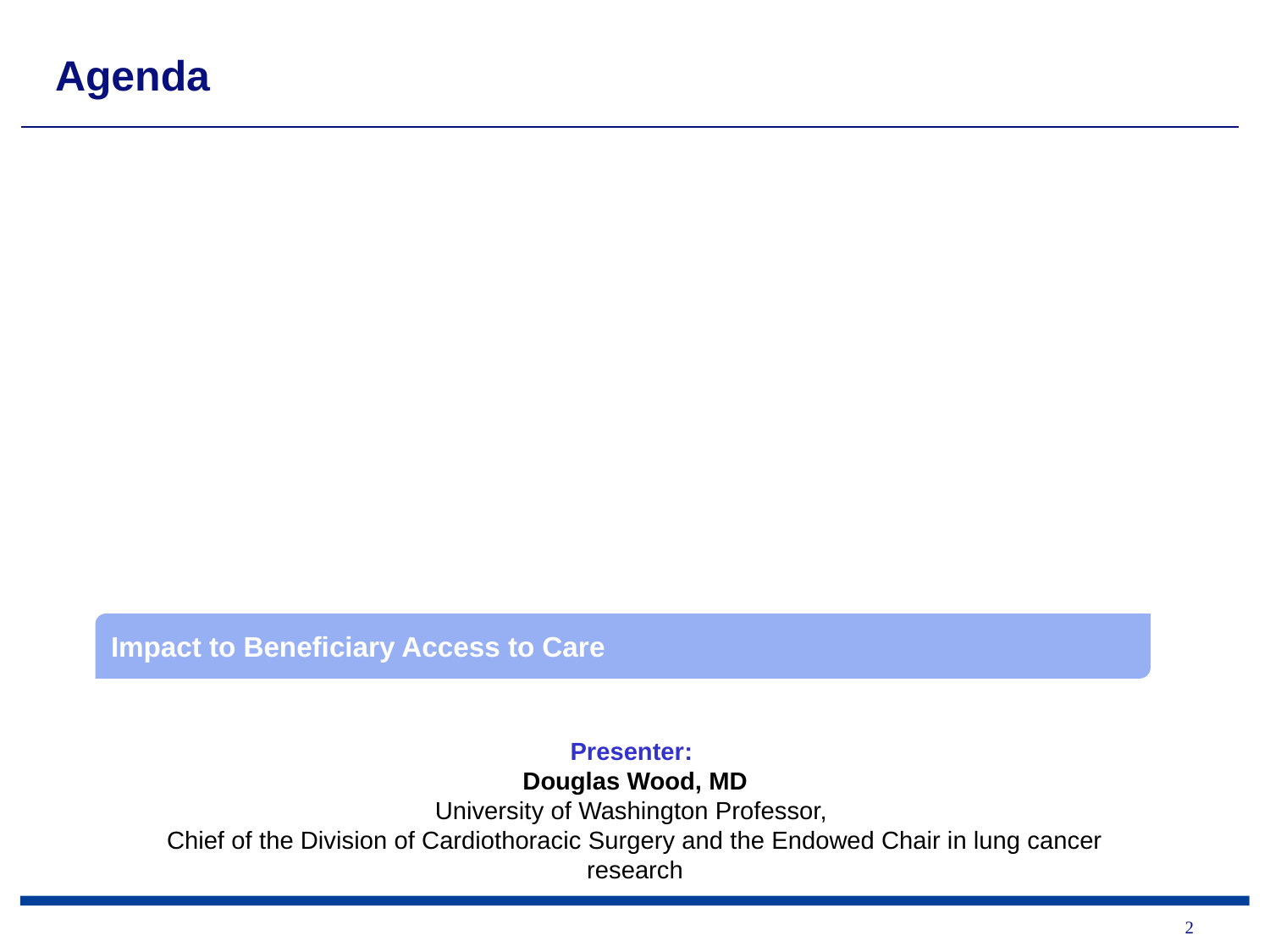

# Agenda
Description of Issue
Why Do We Perform Balloon Occlusion?

The Role of Balloon Occlusion in the Management of Air Leaks

CPT Coding
OPPS Claims Data
Recommendations and Rationale
Impact to Beneficiary Access to Care
Presenter:
Douglas Wood, MD
University of Washington Professor,
Chief of the Division of Cardiothoracic Surgery and the Endowed Chair in lung cancer research
2